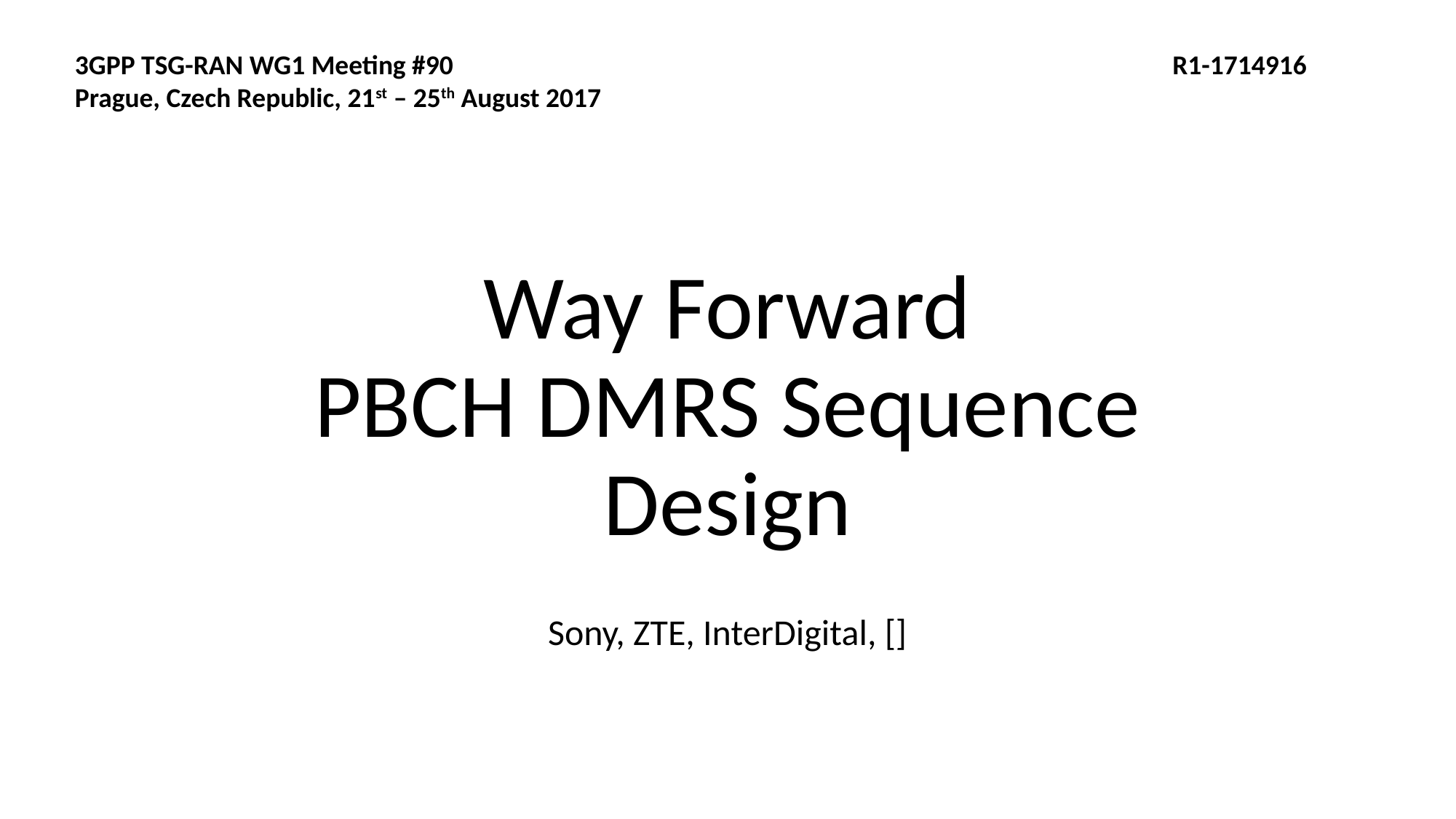

3GPP TSG-RAN WG1 Meeting #90							 R1-1714916
Prague, Czech Republic, 21st – 25th August 2017
# Way Forward PBCH DMRS Sequence Design
Sony, ZTE, InterDigital, []